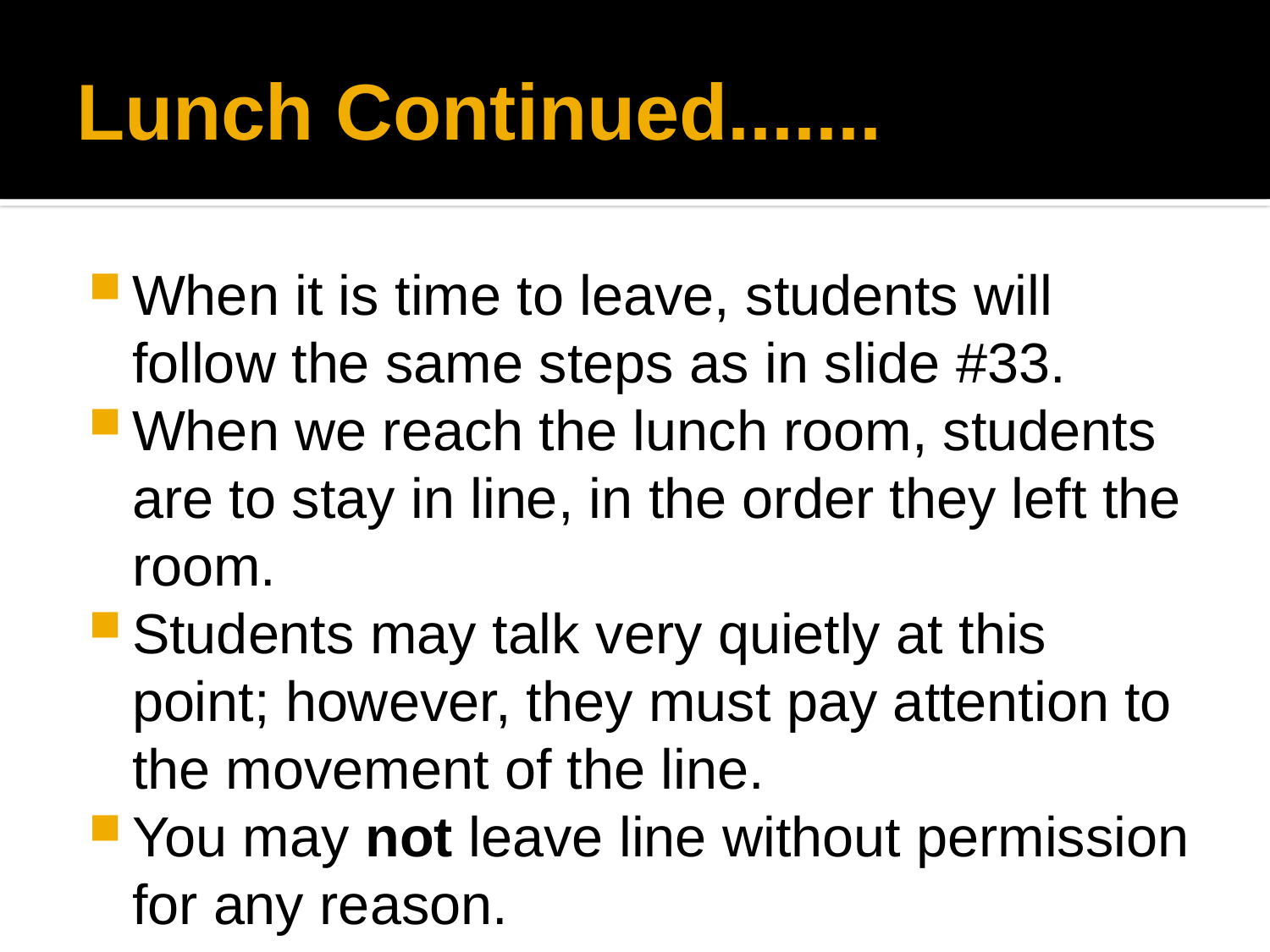

# Lunch Continued.......
When it is time to leave, students will follow the same steps as in slide #33.
When we reach the lunch room, students are to stay in line, in the order they left the room.
Students may talk very quietly at this point; however, they must pay attention to the movement of the line.
You may not leave line without permission for any reason.